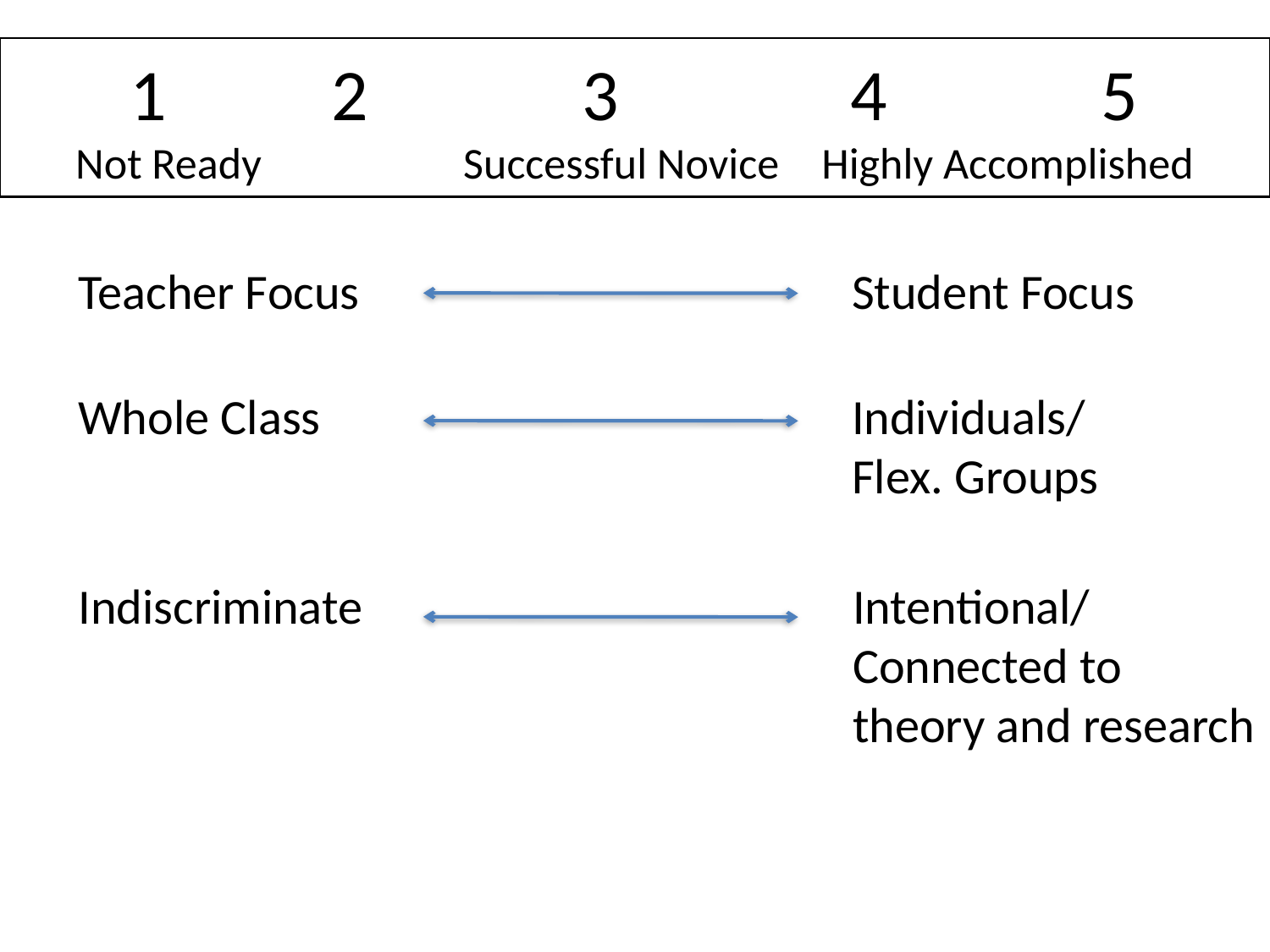

# 1          2             3              4             5 Not Ready		               Successful Novice 		   Highly Accomplished
Teacher Focus
Student Focus
Whole Class
Individuals/
Flex. Groups
Indiscriminate
Intentional/
Connected to
theory and research